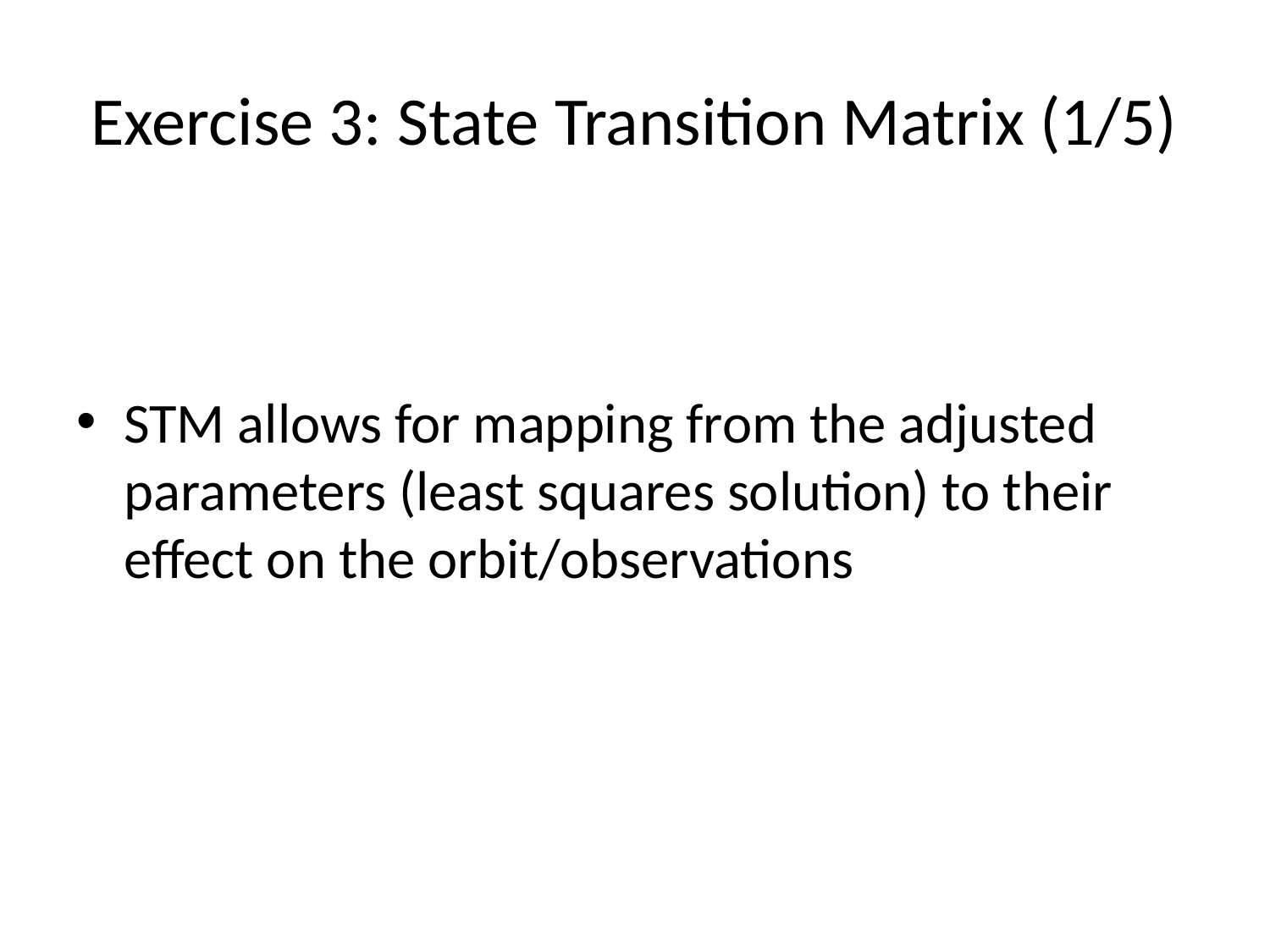

# Exercise 3: State Transition Matrix (1/5)

STM allows for mapping from the adjusted parameters (least squares solution) to their effect on the orbit/observations